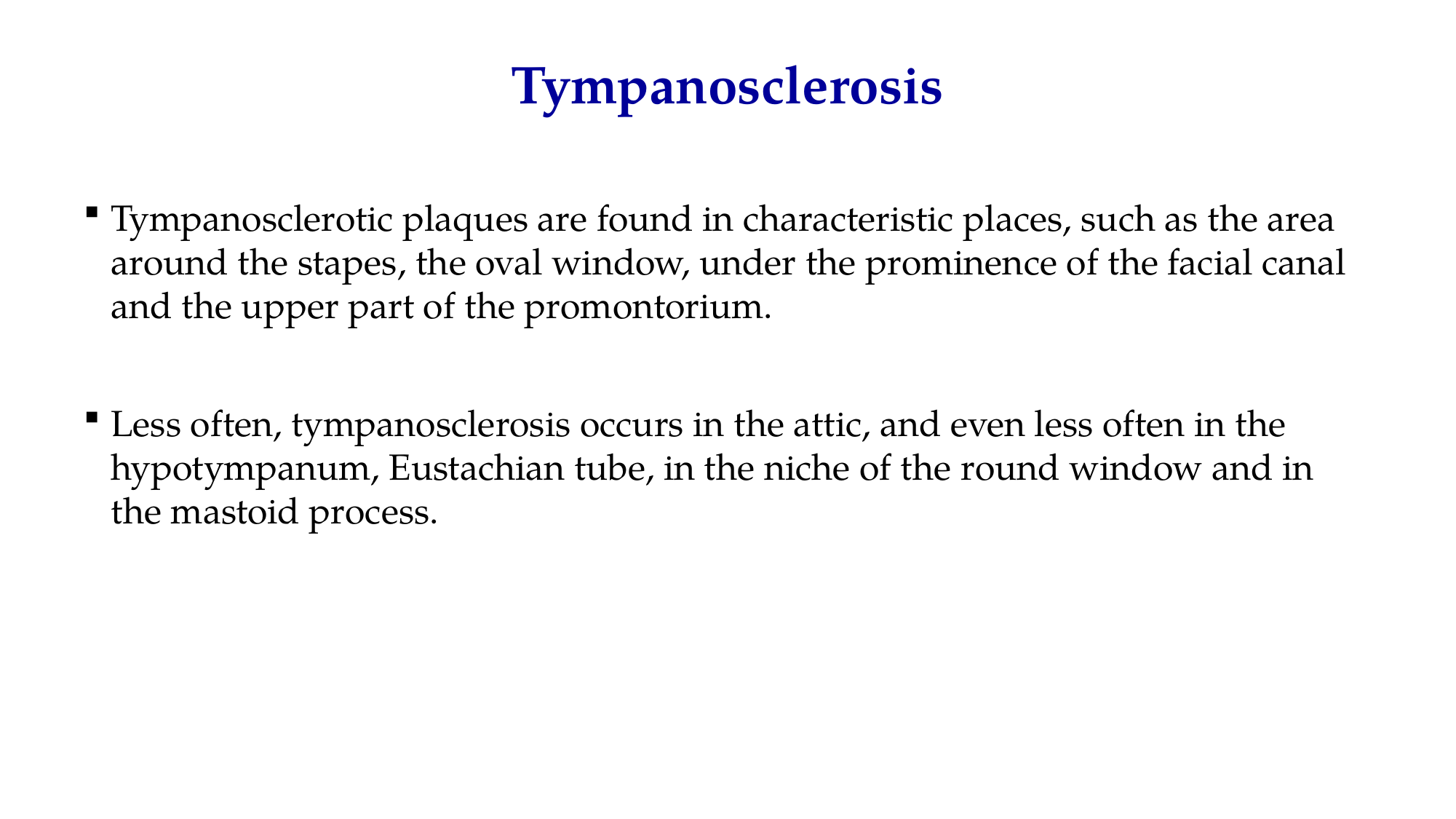

Tympanosclerosis
Tympanosclerotic plaques are found in characteristic places, such as the area around the stapes, the oval window, under the prominence of the facial canal and the upper part of the promontorium.

Less often, tympanosclerosis occurs in the attic, and even less often in the hypotympanum, Eustachian tube, in the niche of the round window and in the mastoid process.